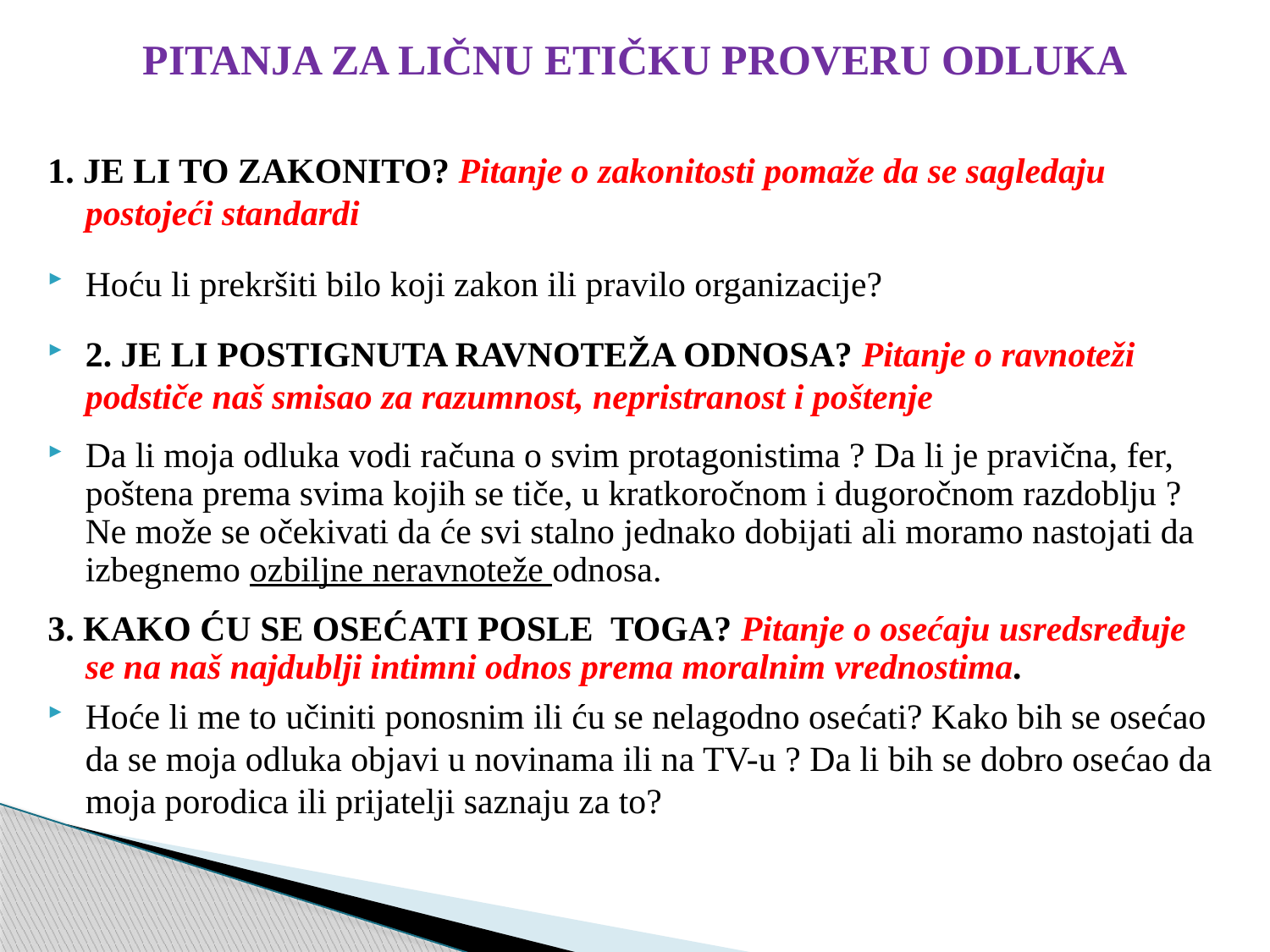

PITANJA ZA LIČNU ETIČKU PROVERU ODLUKA

1. JE LI TO ZAKONITO? Pitanje o zakonitosti pomaže da se sagledaju postojeći standardi
Hoću li prekršiti bilo koji zakon ili pravilo organizacije?
2. JE LI POSTIGNUTA RAVNOTEŽA ODNOSA? Pitanje o ravnoteži podstiče naš smisao za razumnost, nepristranost i poštenje
Da li moja odluka vodi računa o svim protagonistima ? Da li je pravična, fer, poštena prema svima kojih se tiče, u kratkoročnom i dugoročnom razdoblju ?  Ne može se očekivati da će svi stalno jednako dobijati ali moramo nastojati da izbegnemo ozbiljne neravnoteže odnosa.
3. KAKO ĆU SE OSEĆATI POSLE  TOGA? Pitanje o osećaju usredsređuje se na naš najdublji intimni odnos prema moralnim vrednostima.
Hoće li me to učiniti ponosnim ili ću se nelagodno osećati? Kako bih se osećao da se moja odluka objavi u novinama ili na TV-u ? Da li bih se dobro osećao da moja porodica ili prijatelji saznaju za to?